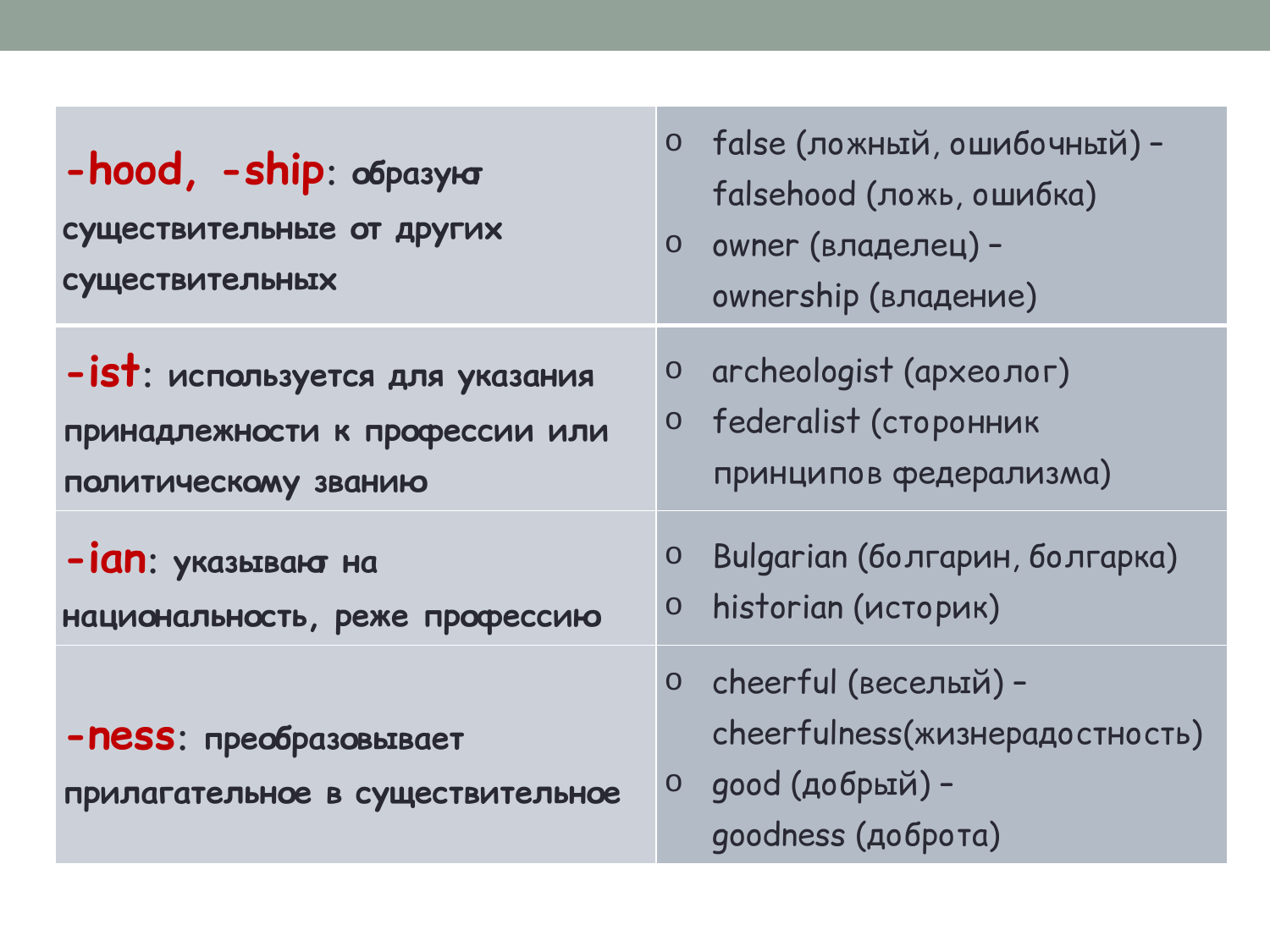

| -hood, -ship: образуют существительные от других существительных | false (ложный, ошибочный) – falsehood (ложь, ошибка)  owner (владелец) – ownership (владение) |
| --- | --- |
| -ist: используется для указания принадлежности к профессии или политическому званию | archeologist (археолог)  federalist (сторонник принципов федерализма) |
| -ian: указывают на национальность, реже профессию | Bulgarian (болгарин, болгарка)  historian (историк) |
| -ness: преобразовывает прилагательное в существительное | cheerful (веселый) – cheerfulness(жизнерадостность)  good (добрый) – goodness (доброта) |